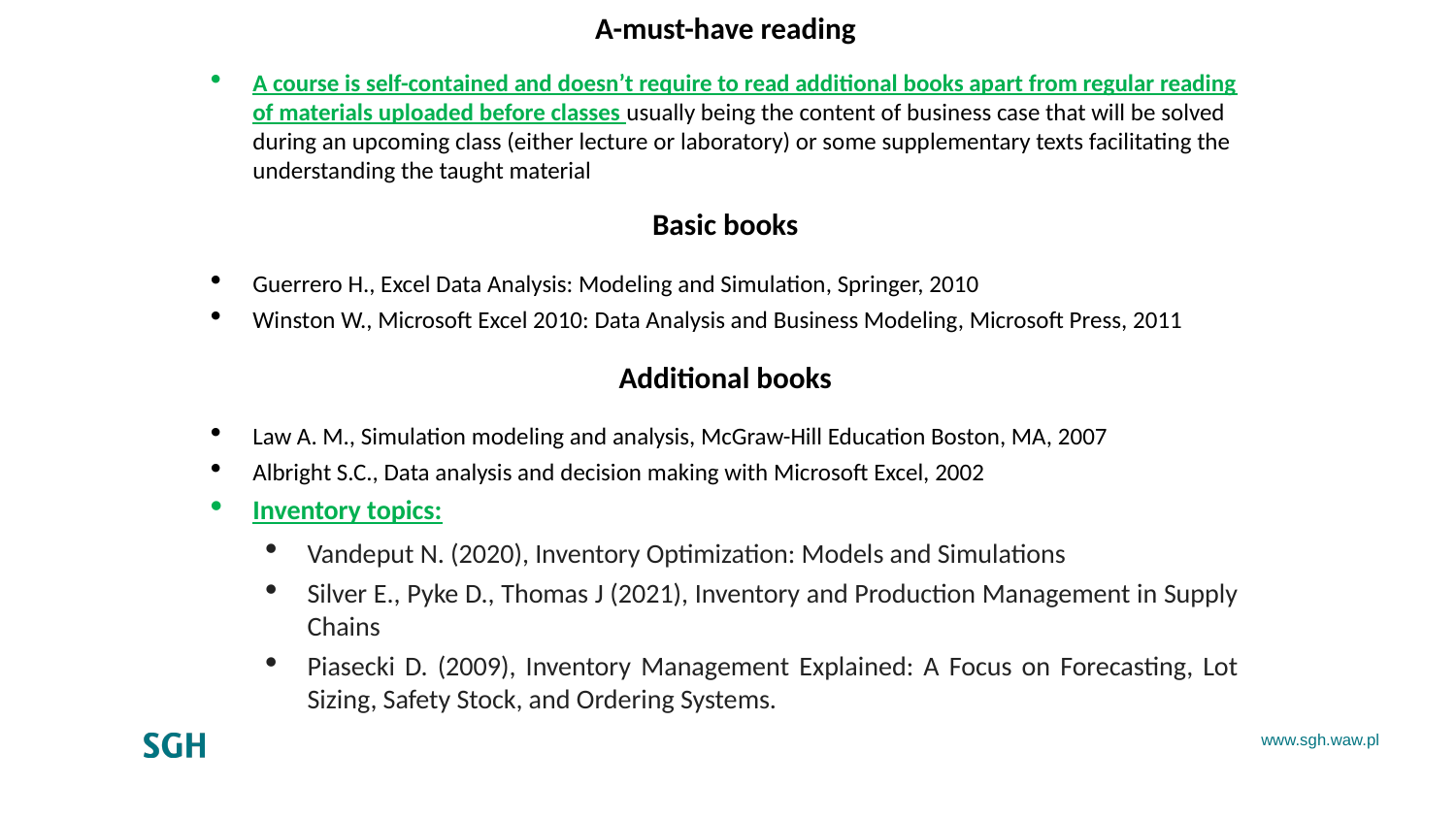

A-must-have reading
A course is self-contained and doesn’t require to read additional books apart from regular reading of materials uploaded before classes usually being the content of business case that will be solved during an upcoming class (either lecture or laboratory) or some supplementary texts facilitating the understanding the taught material
Basic books
Guerrero H., Excel Data Analysis: Modeling and Simulation, Springer, 2010
Winston W., Microsoft Excel 2010: Data Analysis and Business Modeling, Microsoft Press, 2011
Additional books
Law A. M., Simulation modeling and analysis, McGraw-Hill Education Boston, MA, 2007
Albright S.C., Data analysis and decision making with Microsoft Excel, 2002
Inventory topics:
Vandeput N. (2020), Inventory Optimization: Models and Simulations
Silver E., Pyke D., Thomas J (2021), Inventory and Production Management in Supply Chains
Piasecki D. (2009), Inventory Management Explained: A Focus on Forecasting, Lot Sizing, Safety Stock, and Ordering Systems.